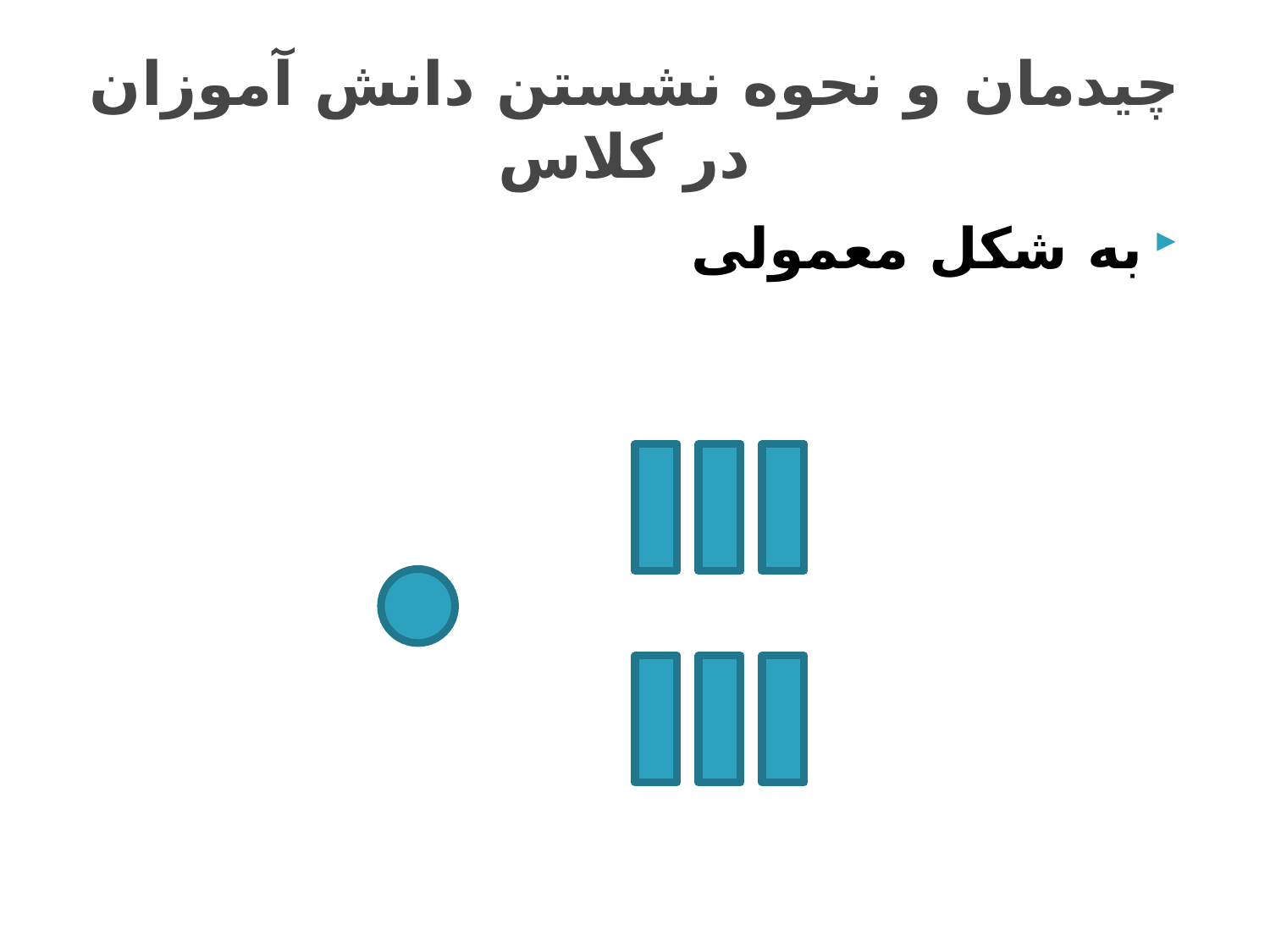

# چیدمان و نحوه نشستن دانش آموزان در کلاس
به شکل معمولی